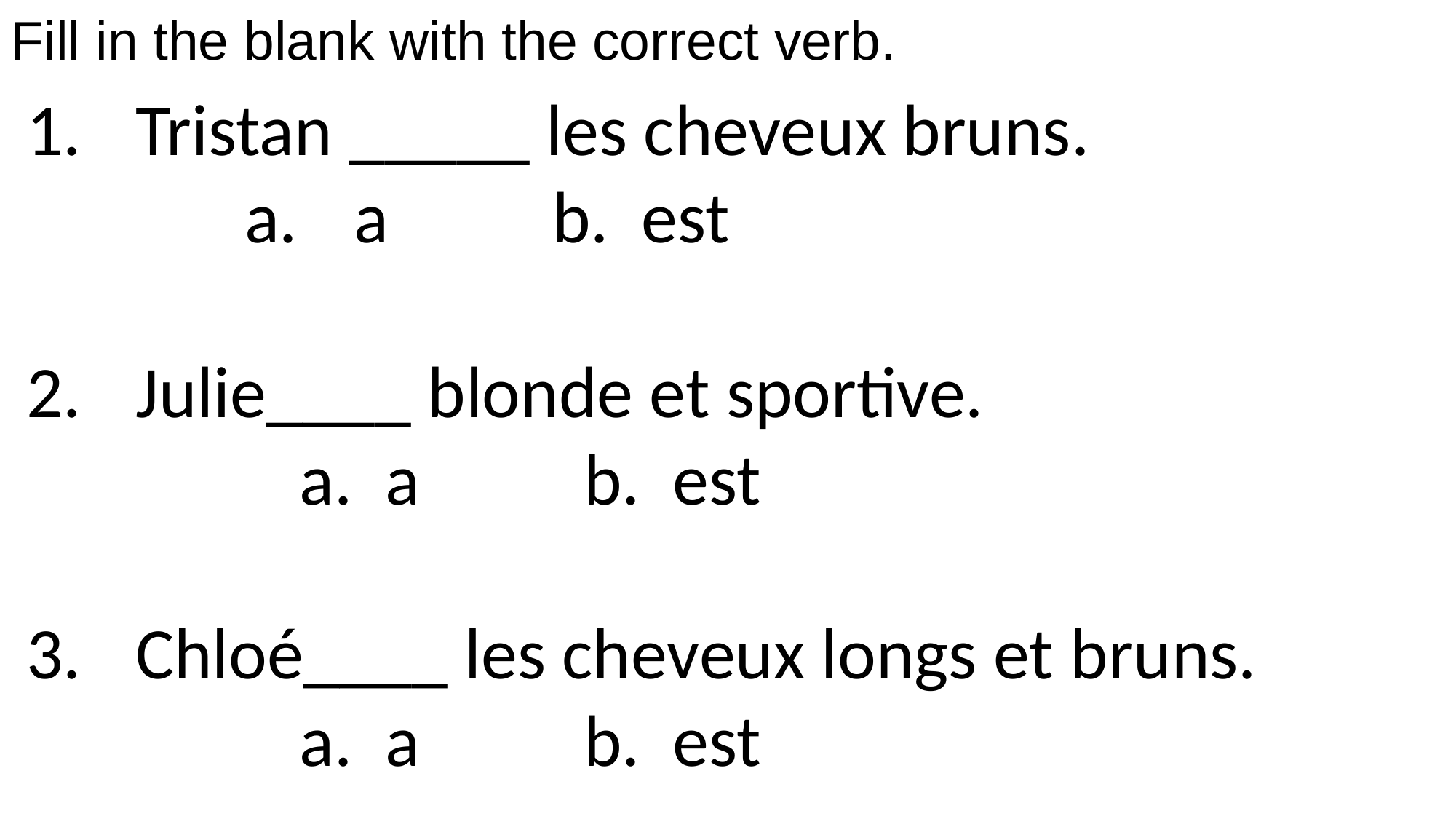

Fill in the blank with the correct verb.
Tristan _____ les cheveux bruns.
a          b.  est

Julie____ blonde et sportive.
		a.  a          b.  est

Chloé____ les cheveux longs et bruns.
		a.  a          b.  est